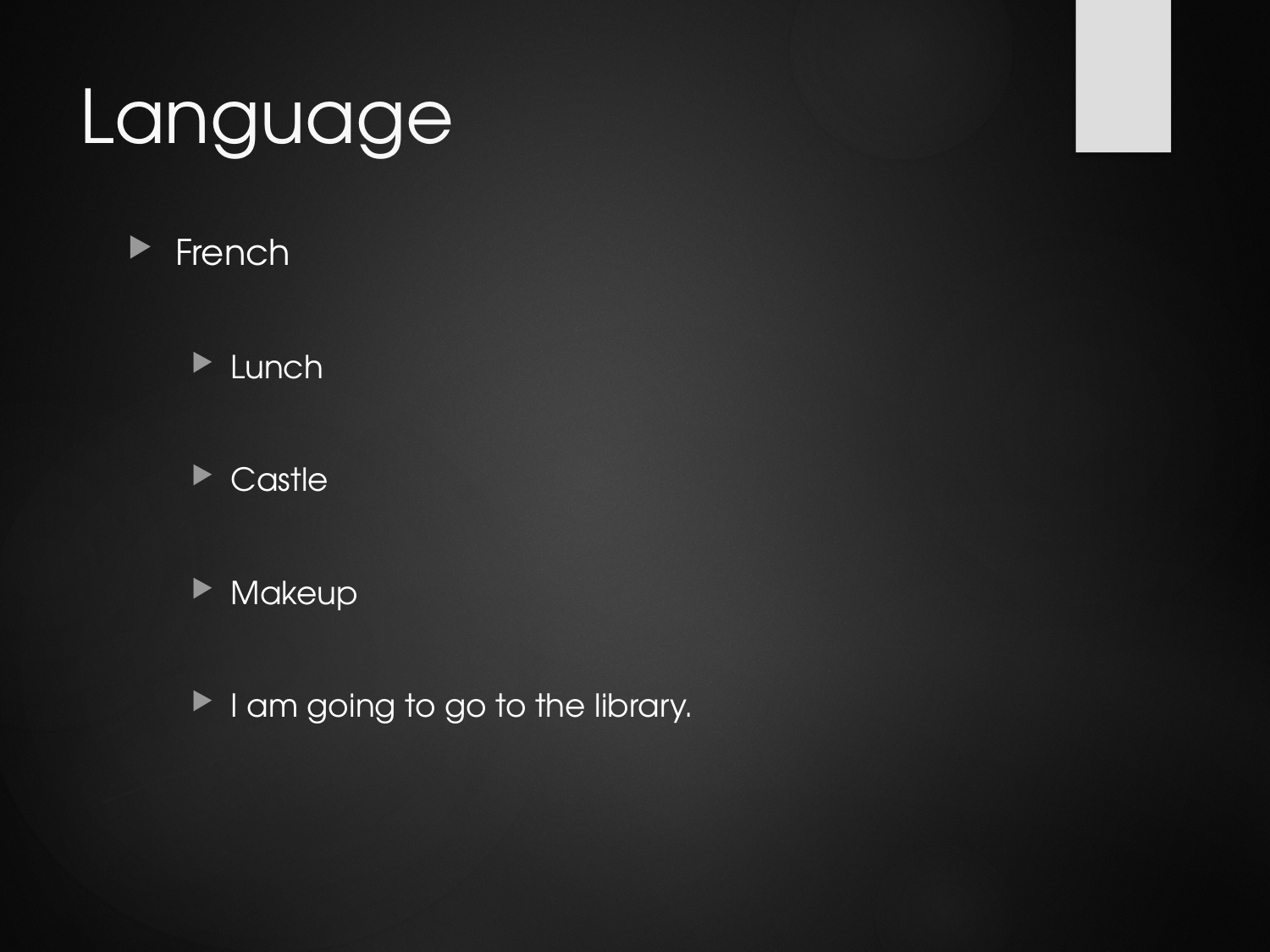

# Language
French
Lunch
Castle
Makeup
I am going to go to the library.